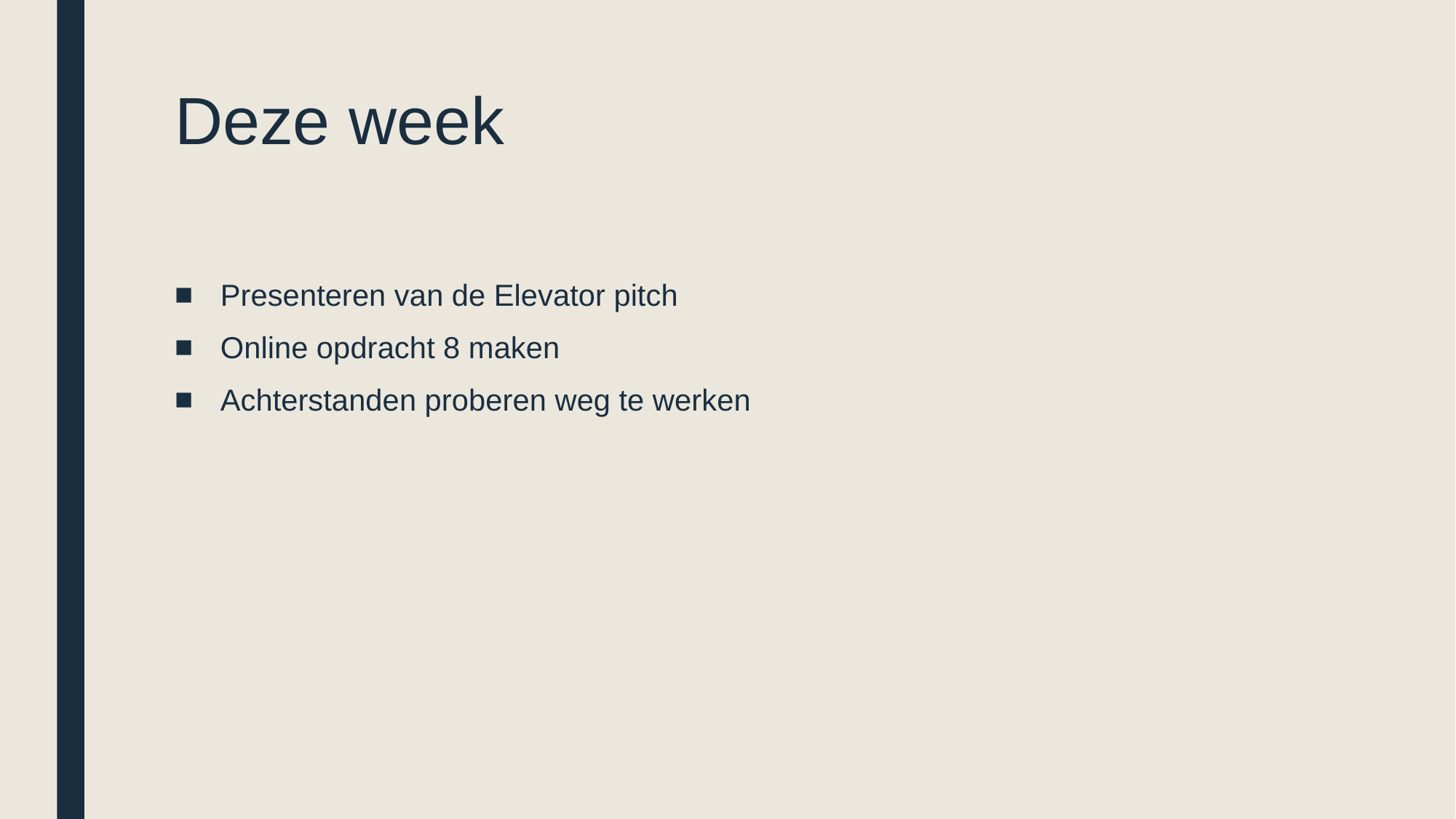

# Deze week
Presenteren van de Elevator pitch
Online opdracht 8 maken
Achterstanden proberen weg te werken